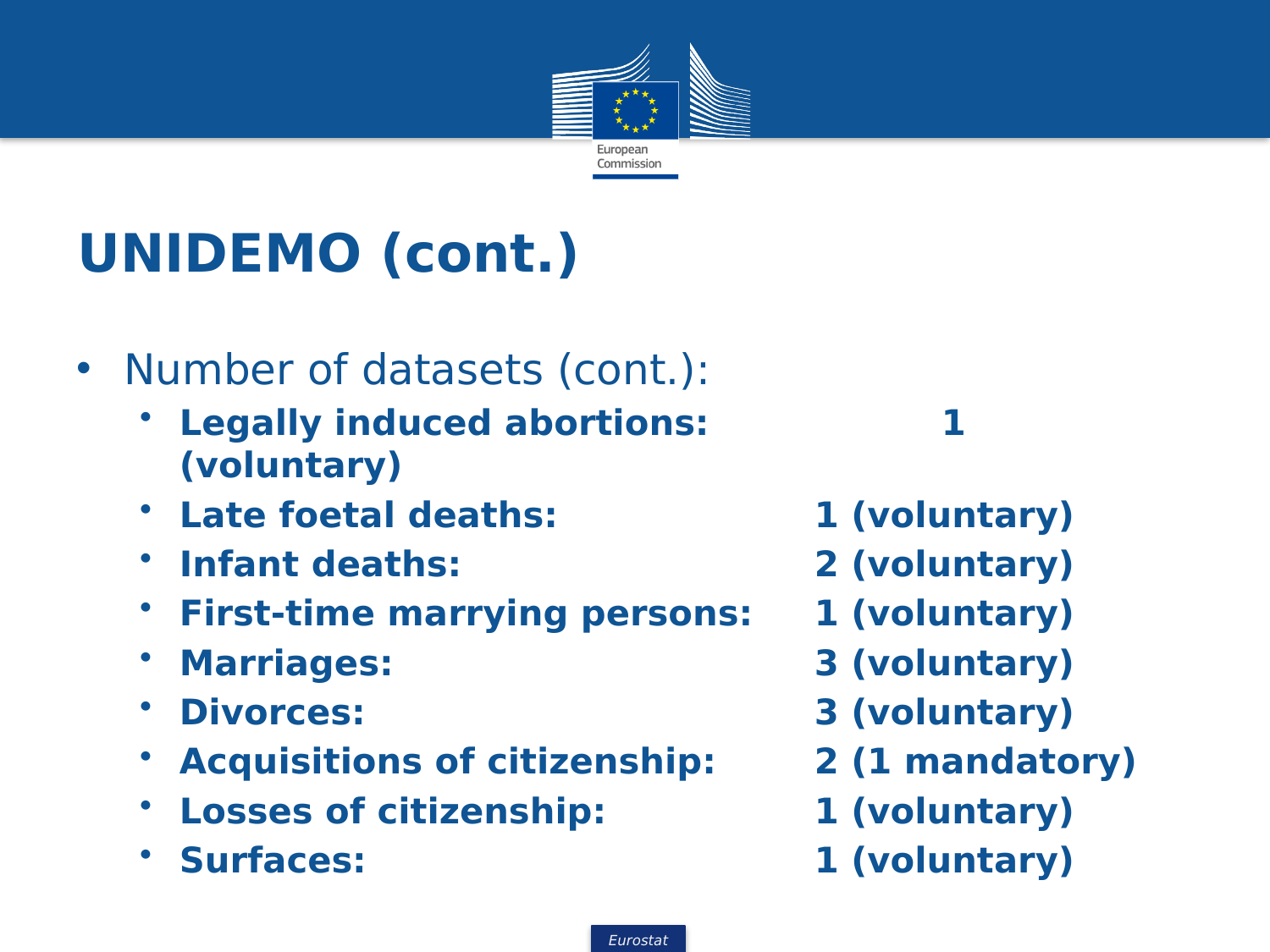

# UNIDEMO (cont.)
Number of datasets (cont.):
Legally induced abortions:		1 (voluntary)
Late foetal deaths:			1 (voluntary)
Infant deaths:			2 (voluntary)
First-time marrying persons: 	1 (voluntary)
Marriages:				3 (voluntary)
Divorces:				3 (voluntary)
Acquisitions of citizenship:	2 (1 mandatory)
Losses of citizenship:		1 (voluntary)
Surfaces:				1 (voluntary)